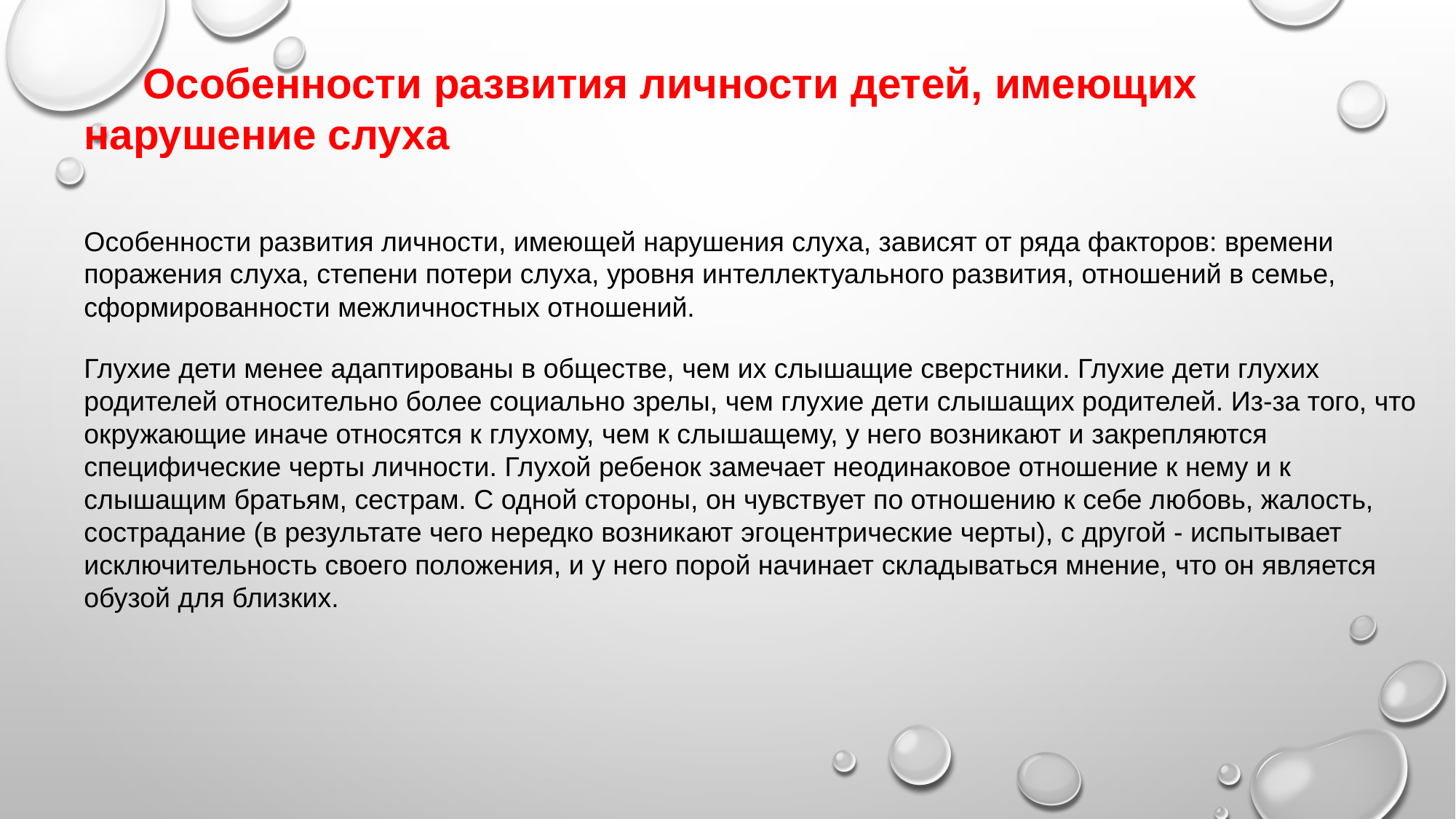

Особенности развития личности детей, имеющих нарушение слуха

Особенности развития личности, имеющей нарушения слуха, зависят от ряда факторов: времени поражения слуха, степени потери слуха, уровня интеллектуального развития, отношений в семье, сформированности межличностных отношений.

Глухие дети менее адаптированы в обществе, чем их слышащие сверстники. Глухие дети глухих родителей относительно более социально зрелы, чем глухие дети слышащих родителей. Из-за того, что окружающие иначе относятся к глухому, чем к слышащему, у него возникают и закрепляются специфические черты личности. Глухой ребенок замечает неодинаковое отношение к нему и к слышащим братьям, сестрам. С одной стороны, он чувствует по отношению к себе любовь, жалость, сострадание (в результате чего нередко возникают эгоцентрические черты), с другой - испытывает исключительность своего положения, и у него порой начинает складываться мнение, что он является обузой для близких.